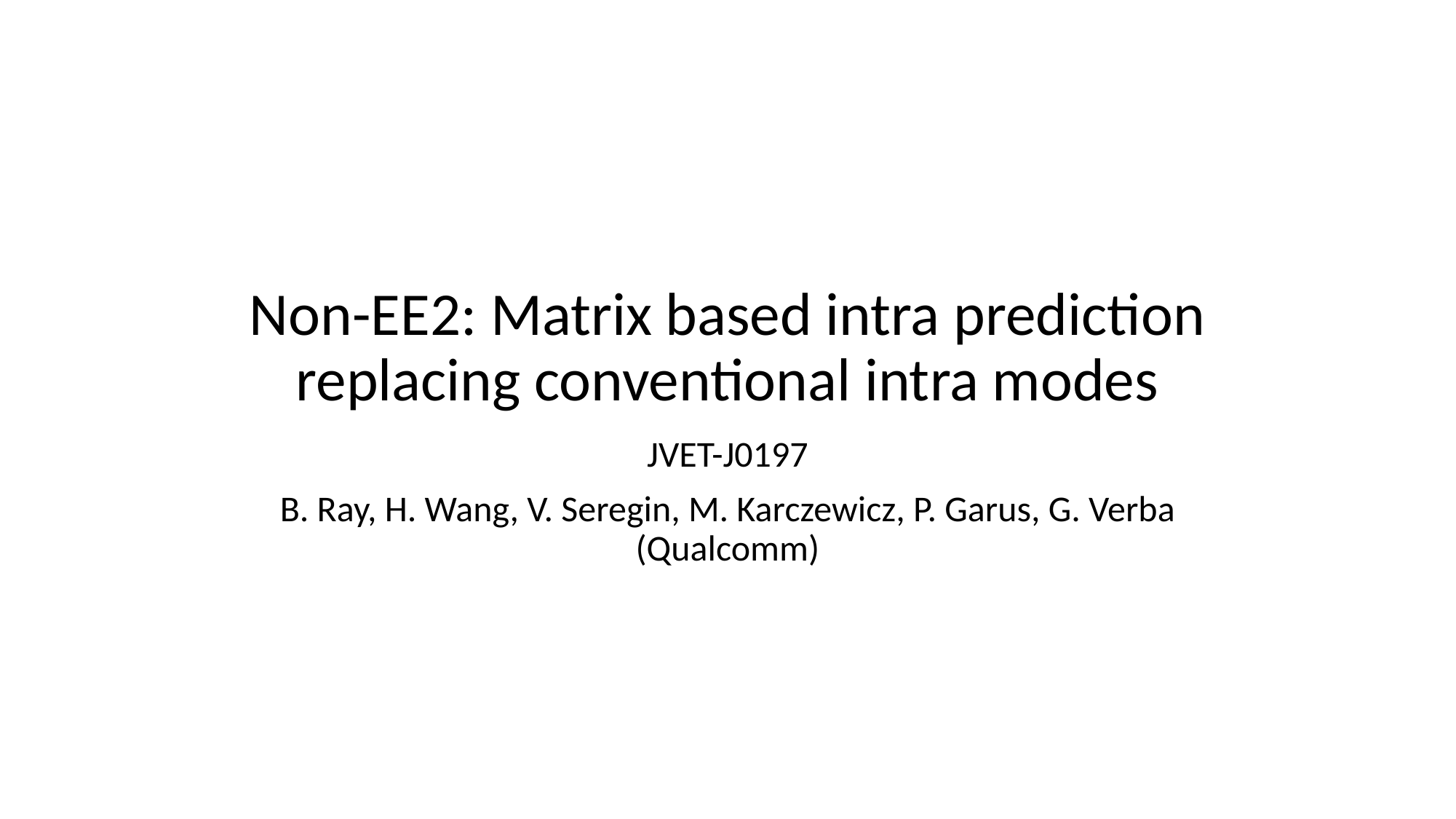

# Non-EE2: Matrix based intra prediction replacing conventional intra modes
JVET-J0197
B. Ray, H. Wang, V. Seregin, M. Karczewicz, P. Garus, G. Verba (Qualcomm)